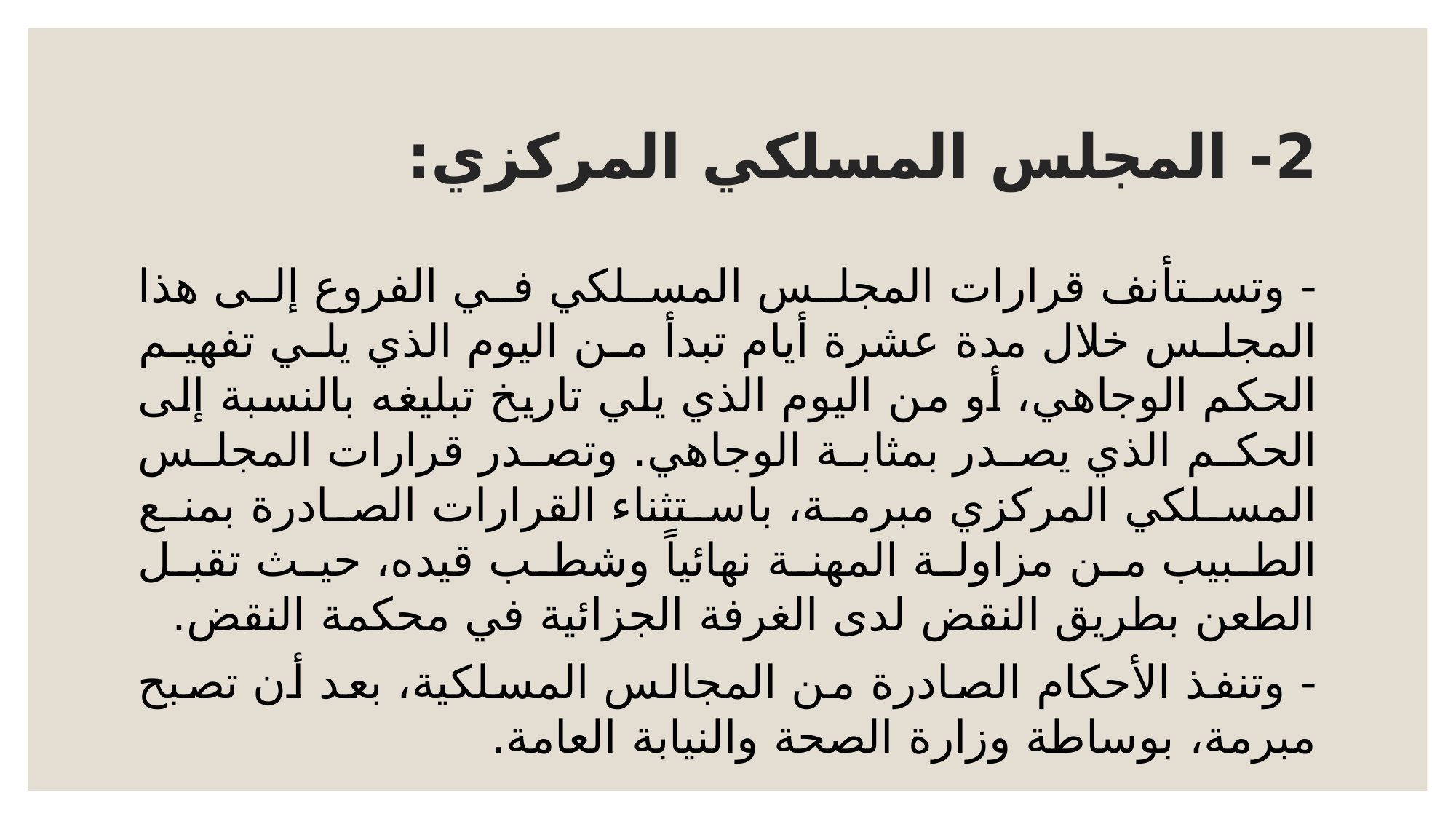

# 2- المجلس المسلكي المركزي:
- وتستأنف قرارات المجلس المسلكي في الفروع إلى هذا المجلس خلال مدة عشرة أيام تبدأ من اليوم الذي يلي تفهيم الحكم الوجاهي، أو من اليوم الذي يلي تاريخ تبليغه بالنسبة إلى الحكم الذي يصدر بمثابة الوجاهي. وتصدر قرارات المجلس المسلكي المركزي مبرمة، باستثناء القرارات الصادرة بمنع الطبيب من مزاولة المهنة نهائياً وشطب قيده، حيث تقبل الطعن بطريق النقض لدى الغرفة الجزائية في محكمة النقض.
- وتنفذ الأحكام الصادرة من المجالس المسلكية، بعد أن تصبح مبرمة، بوساطة وزارة الصحة والنيابة العامة.